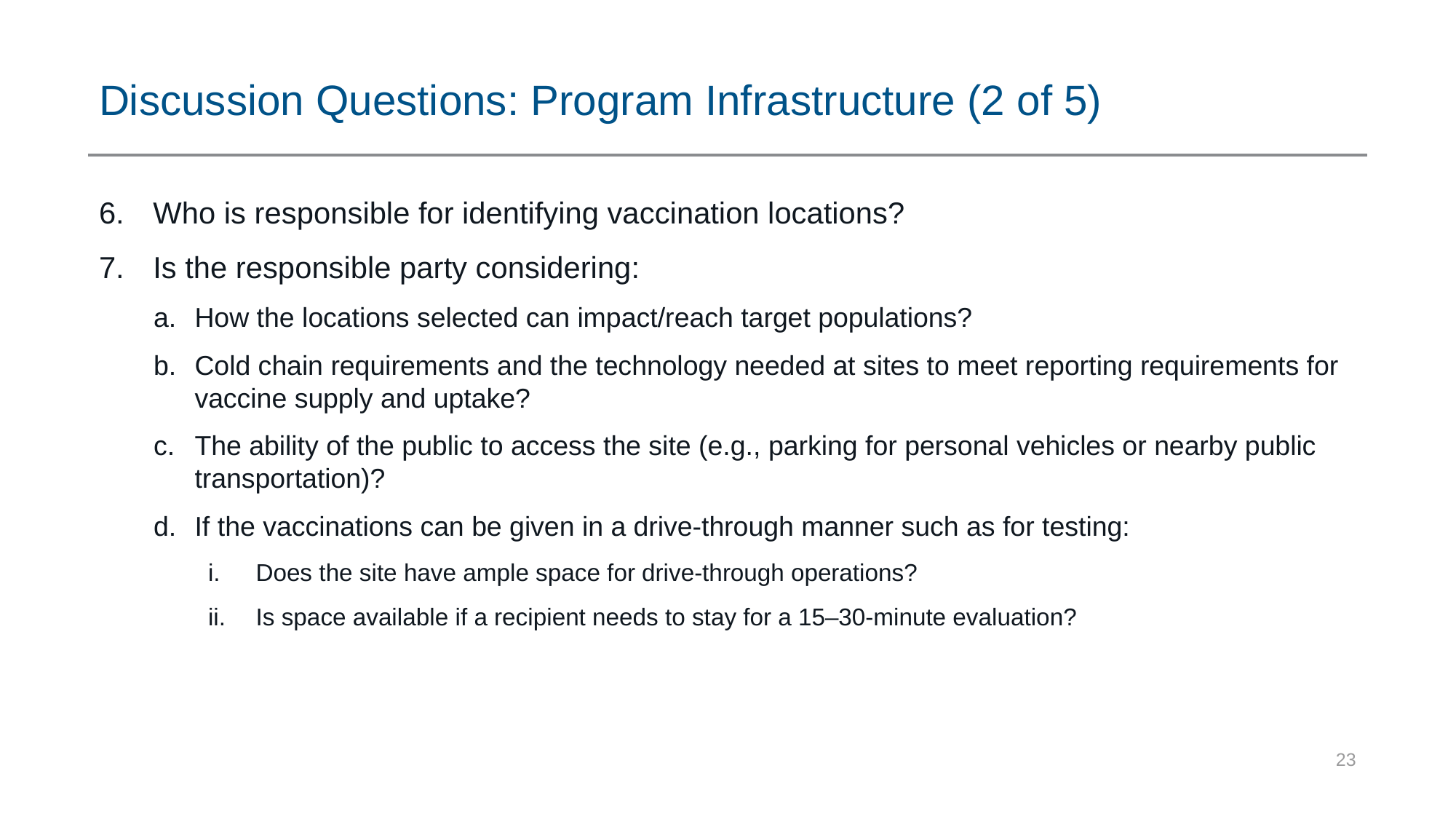

# Discussion Questions: Program Infrastructure (2 of 5)
Who is responsible for identifying vaccination locations?
Is the responsible party considering:
How the locations selected can impact/reach target populations?
Cold chain requirements and the technology needed at sites to meet reporting requirements for vaccine supply and uptake?
The ability of the public to access the site (e.g., parking for personal vehicles or nearby public transportation)?
If the vaccinations can be given in a drive-through manner such as for testing:
Does the site have ample space for drive-through operations?
Is space available if a recipient needs to stay for a 15–30-minute evaluation?
23